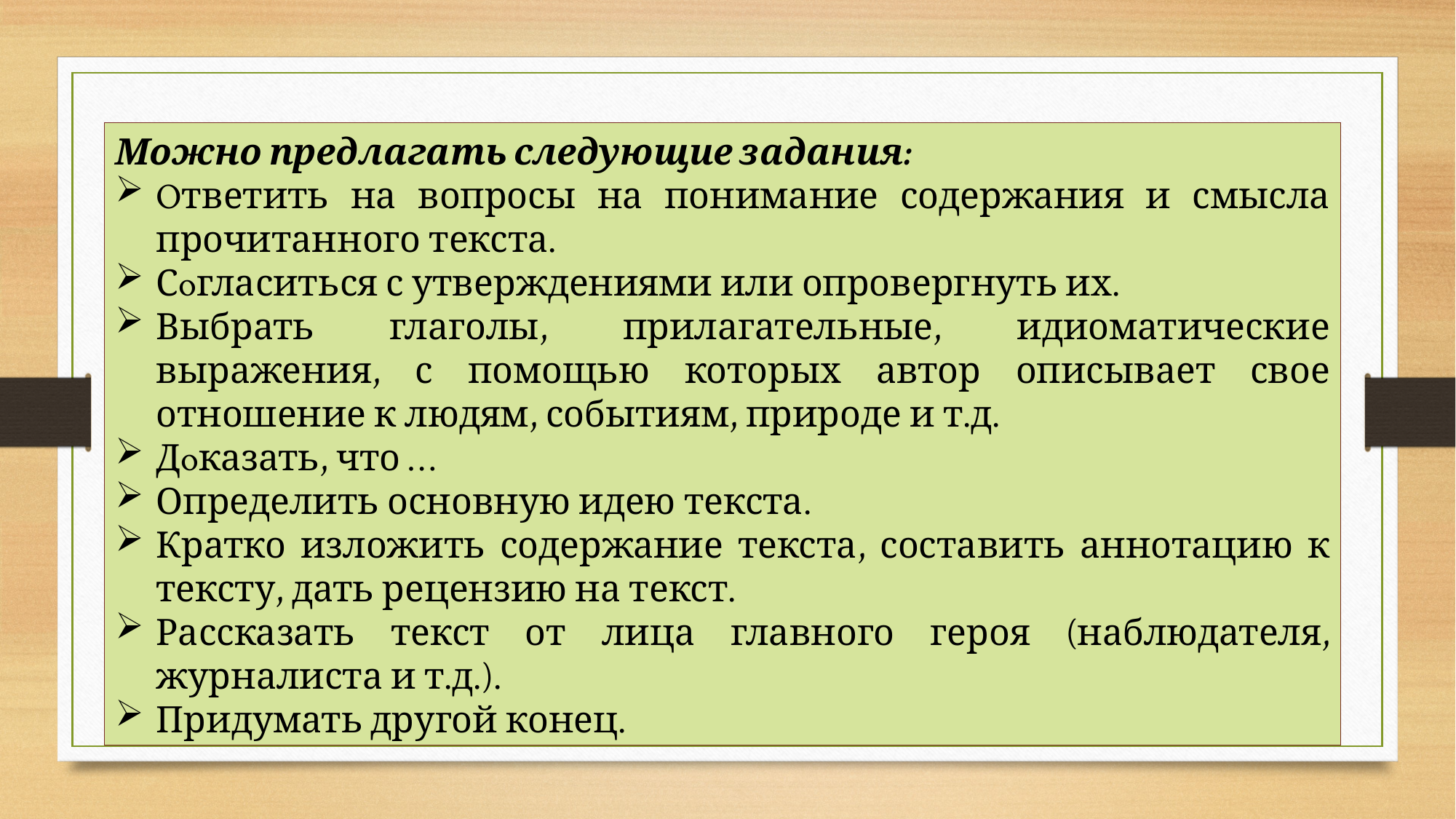

Можно предлагать следующие задания:
Oтветить на вопросы на понимание содержания и смысла прочитанного текста.
Сoгласиться с утверждениями или опровергнуть их.
Выбрать глаголы, прилагательные, идиоматические выражения, с помощью которых автор описывает свое отношение к людям, событиям, природе и т.д.
Дoказать, что …
Определить основную идею текста.
Кратко изложить содержание текста, составить аннотацию к тексту, дать рецензию на текст.
Рассказать текст от лица главного героя (наблюдателя, журналиста и т.д.).
Придумать другой конец.